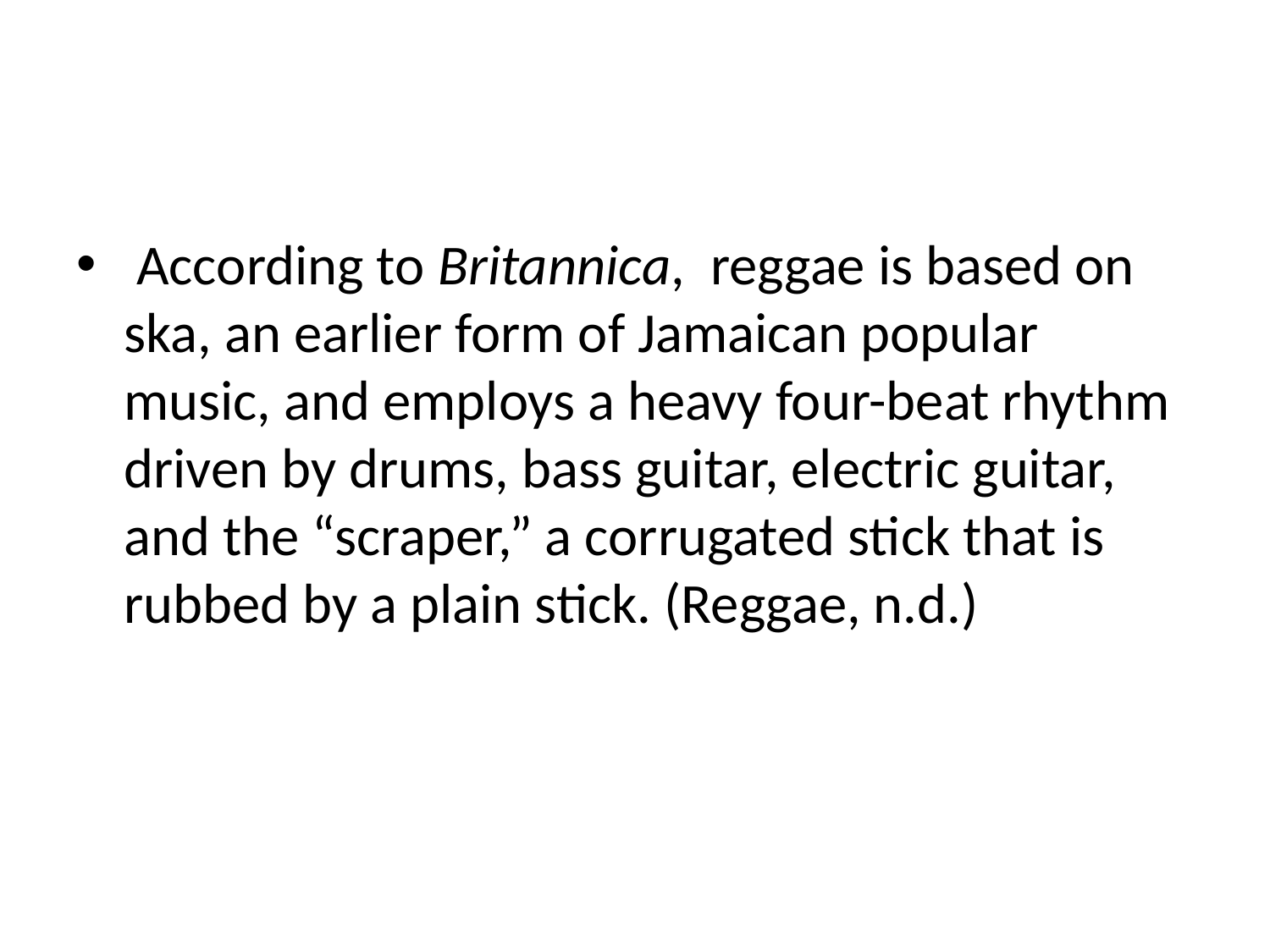

#
 According to Britannica,  reggae is based on ska, an earlier form of Jamaican popular music, and employs a heavy four-beat rhythm driven by drums, bass guitar, electric guitar, and the “scraper,” a corrugated stick that is rubbed by a plain stick. (Reggae, n.d.)